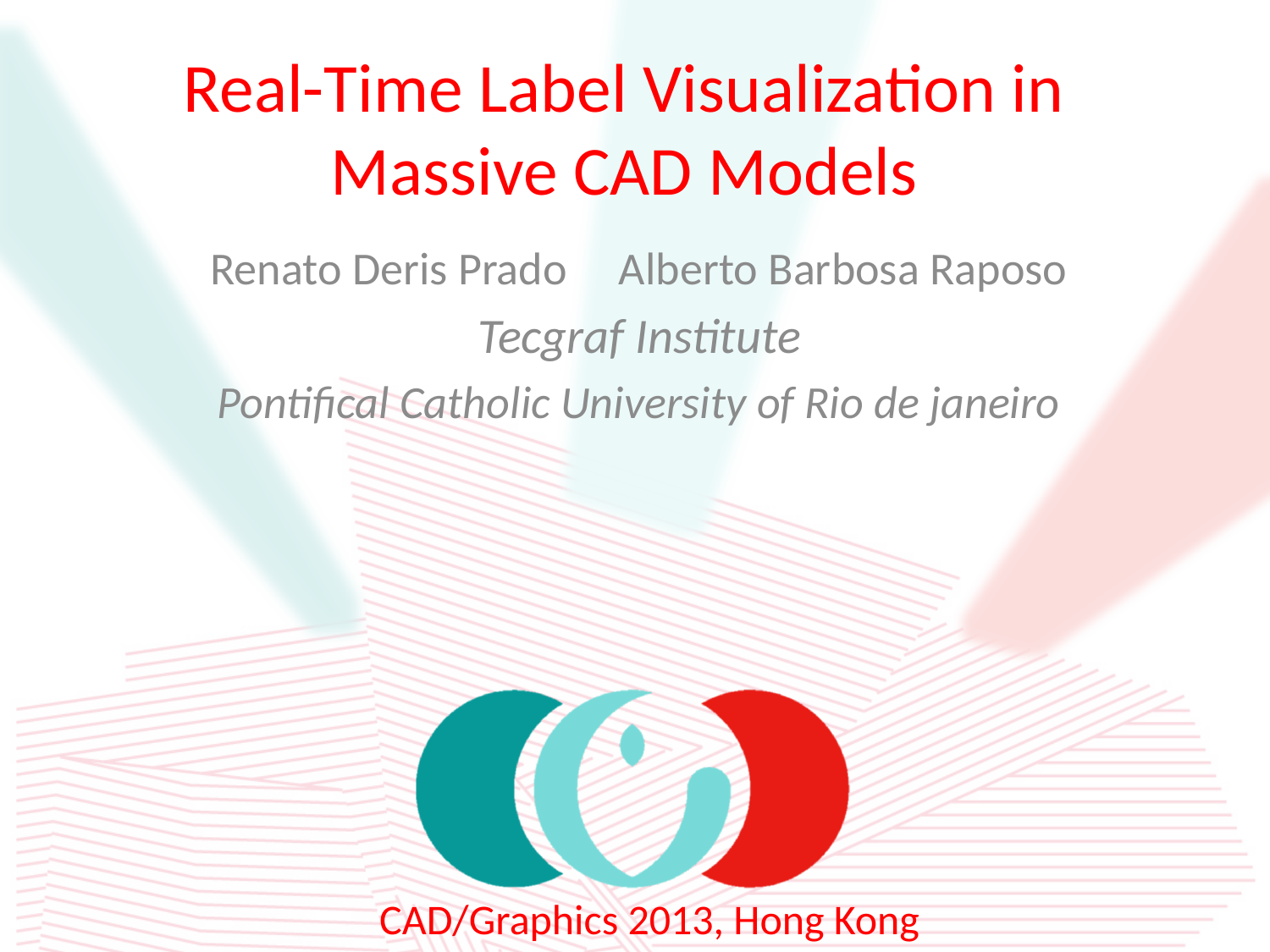

# Real-Time Label Visualization in Massive CAD Models
Renato Deris Prado     Alberto Barbosa Raposo
Tecgraf Institute
Pontifical Catholic University of Rio de janeiro